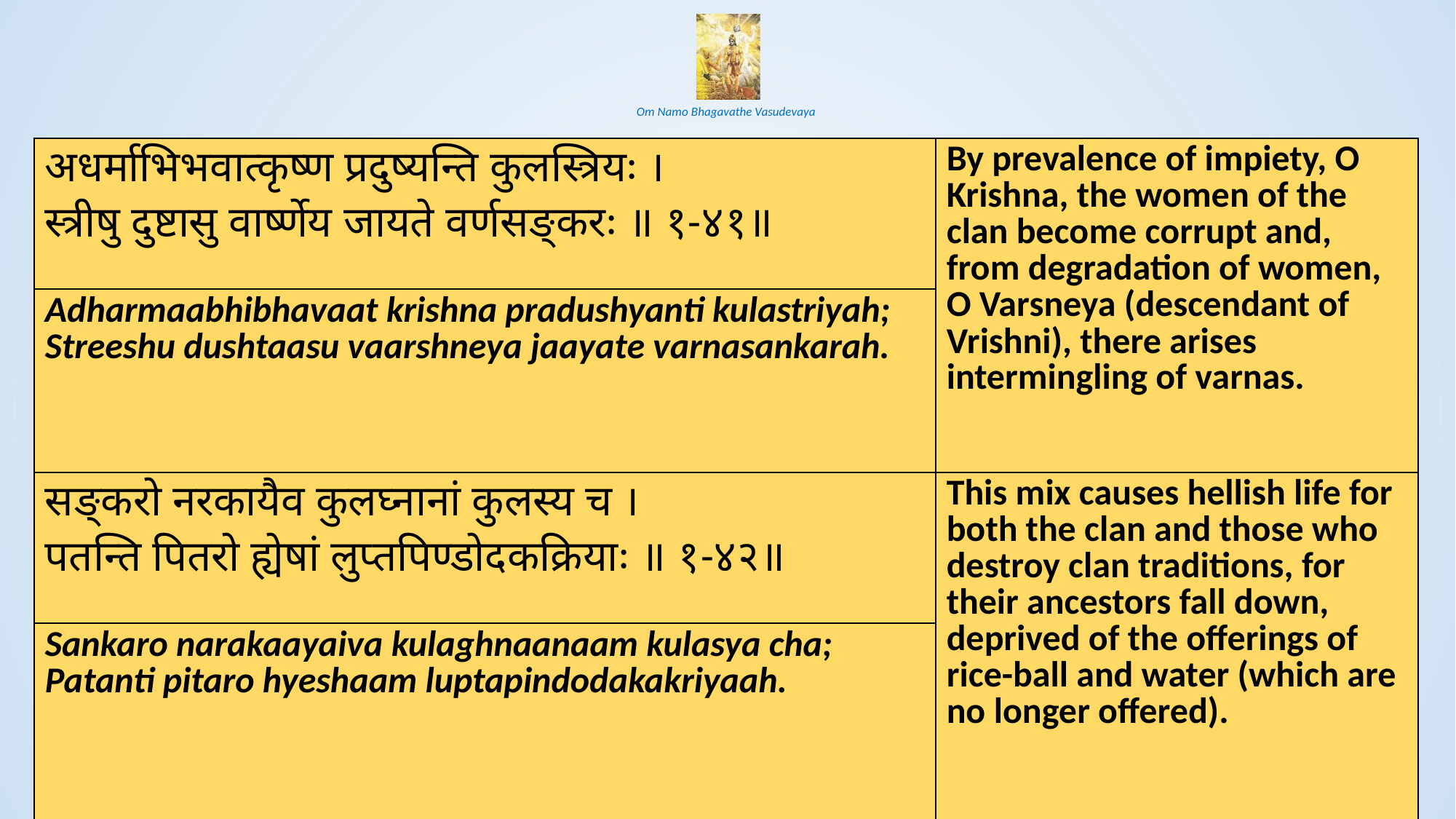

# Om Namo Bhagavathe Vasudevaya
| अधर्माभिभवात्कृष्ण प्रदुष्यन्ति कुलस्त्रियः । स्त्रीषु दुष्टासु वार्ष्णेय जायते वर्णसङ्करः ॥ १-४१॥ | By prevalence of impiety, O Krishna, the women of the clan become corrupt and, from degradation of women, O Varsneya (descendant of Vrishni), there arises intermingling of varnas. |
| --- | --- |
| Adharmaabhibhavaat krishna pradushyanti kulastriyah; Streeshu dushtaasu vaarshneya jaayate varnasankarah. |  |
| सङ्करो नरकायैव कुलघ्नानां कुलस्य च । पतन्ति पितरो ह्येषां लुप्तपिण्डोदकक्रियाः ॥ १-४२॥ | This mix causes hellish life for both the clan and those who destroy clan traditions, for their ancestors fall down, deprived of the offerings of rice-ball and water (which are no longer offered). |
| --- | --- |
| Sankaro narakaayaiva kulaghnaanaam kulasya cha; Patanti pitaro hyeshaam luptapindodakakriyaah. |  |